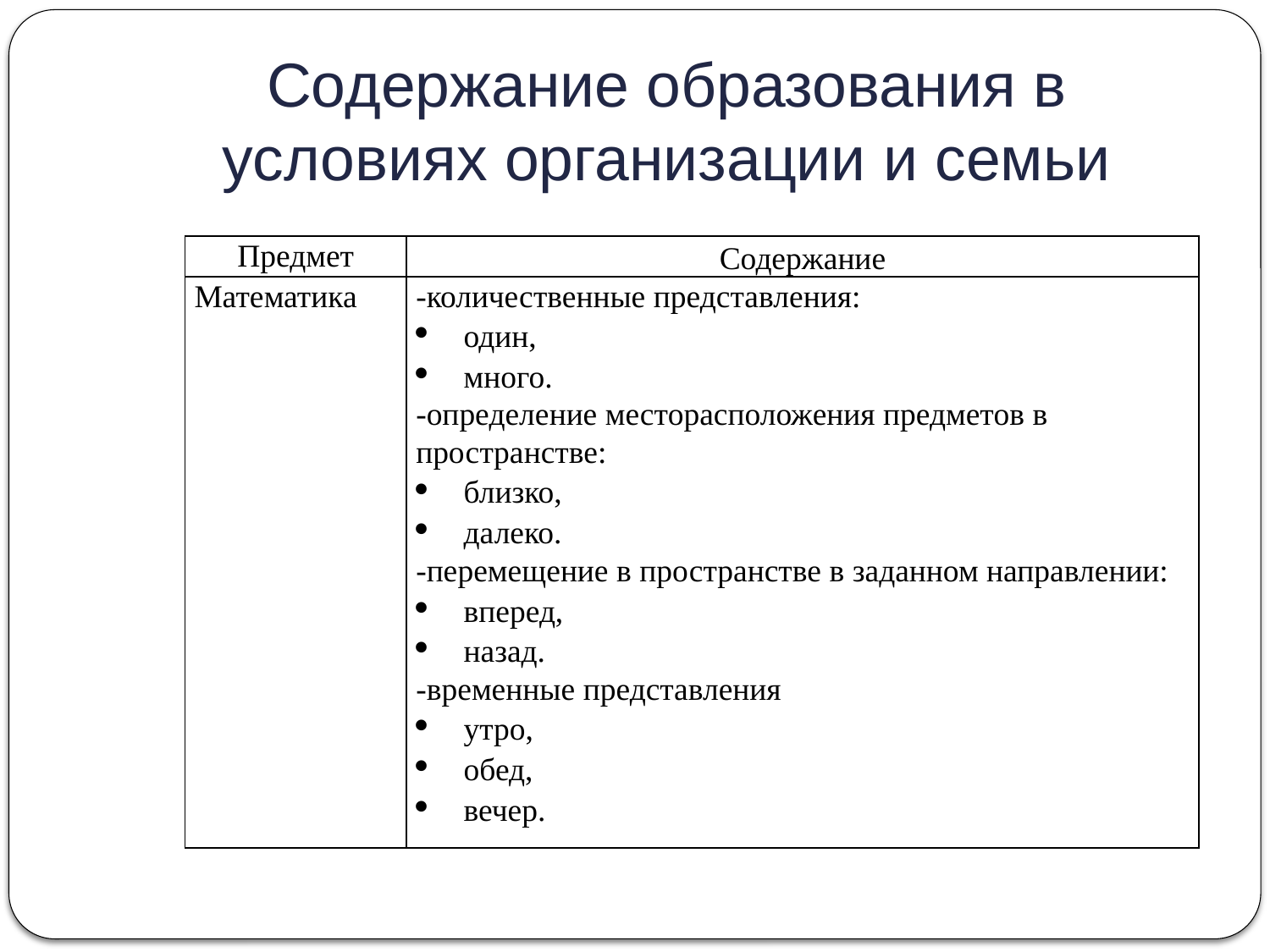

# Содержание образования в условиях организации и семьи
| Предмет | Содержание |
| --- | --- |
| Математика | -количественные представления: один, много. -определение месторасположения предметов в пространстве: близко, далеко. -перемещение в пространстве в заданном направлении: вперед, назад. -временные представления утро, обед, вечер. |